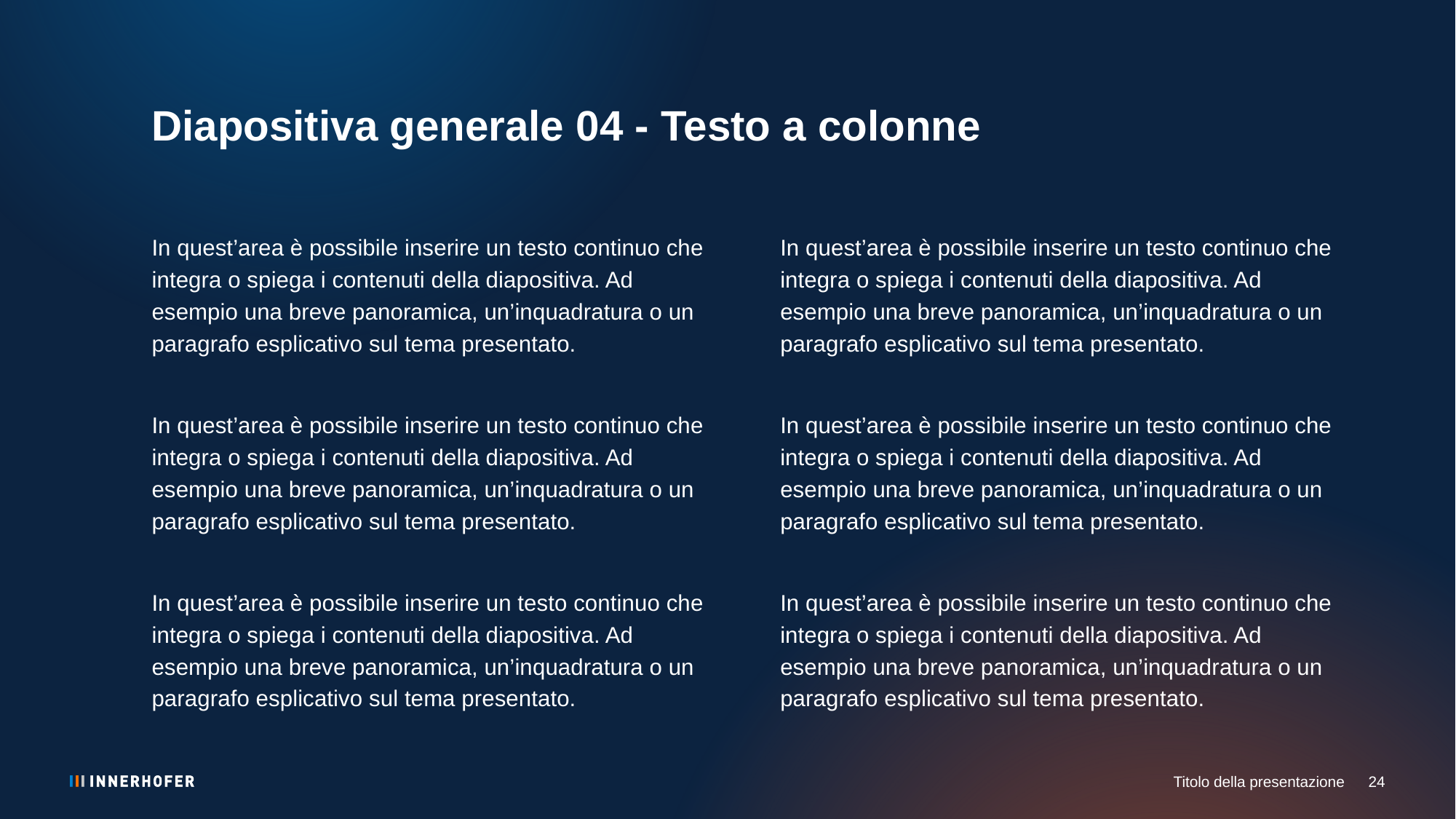

# Diapositiva generale 04 - Testo a colonne
In quest’area è possibile inserire un testo continuo che integra o spiega i contenuti della diapositiva. Ad esempio una breve panoramica, un’inquadratura o un paragrafo esplicativo sul tema presentato.

In quest’area è possibile inserire un testo continuo che integra o spiega i contenuti della diapositiva. Ad esempio una breve panoramica, un’inquadratura o un paragrafo esplicativo sul tema presentato.

In quest’area è possibile inserire un testo continuo che integra o spiega i contenuti della diapositiva. Ad esempio una breve panoramica, un’inquadratura o un paragrafo esplicativo sul tema presentato.

In quest’area è possibile inserire un testo continuo che integra o spiega i contenuti della diapositiva. Ad esempio una breve panoramica, un’inquadratura o un paragrafo esplicativo sul tema presentato.

In quest’area è possibile inserire un testo continuo che integra o spiega i contenuti della diapositiva. Ad esempio una breve panoramica, un’inquadratura o un paragrafo esplicativo sul tema presentato.

In quest’area è possibile inserire un testo continuo che integra o spiega i contenuti della diapositiva. Ad esempio una breve panoramica, un’inquadratura o un paragrafo esplicativo sul tema presentato.
Titolo della presentazione
24